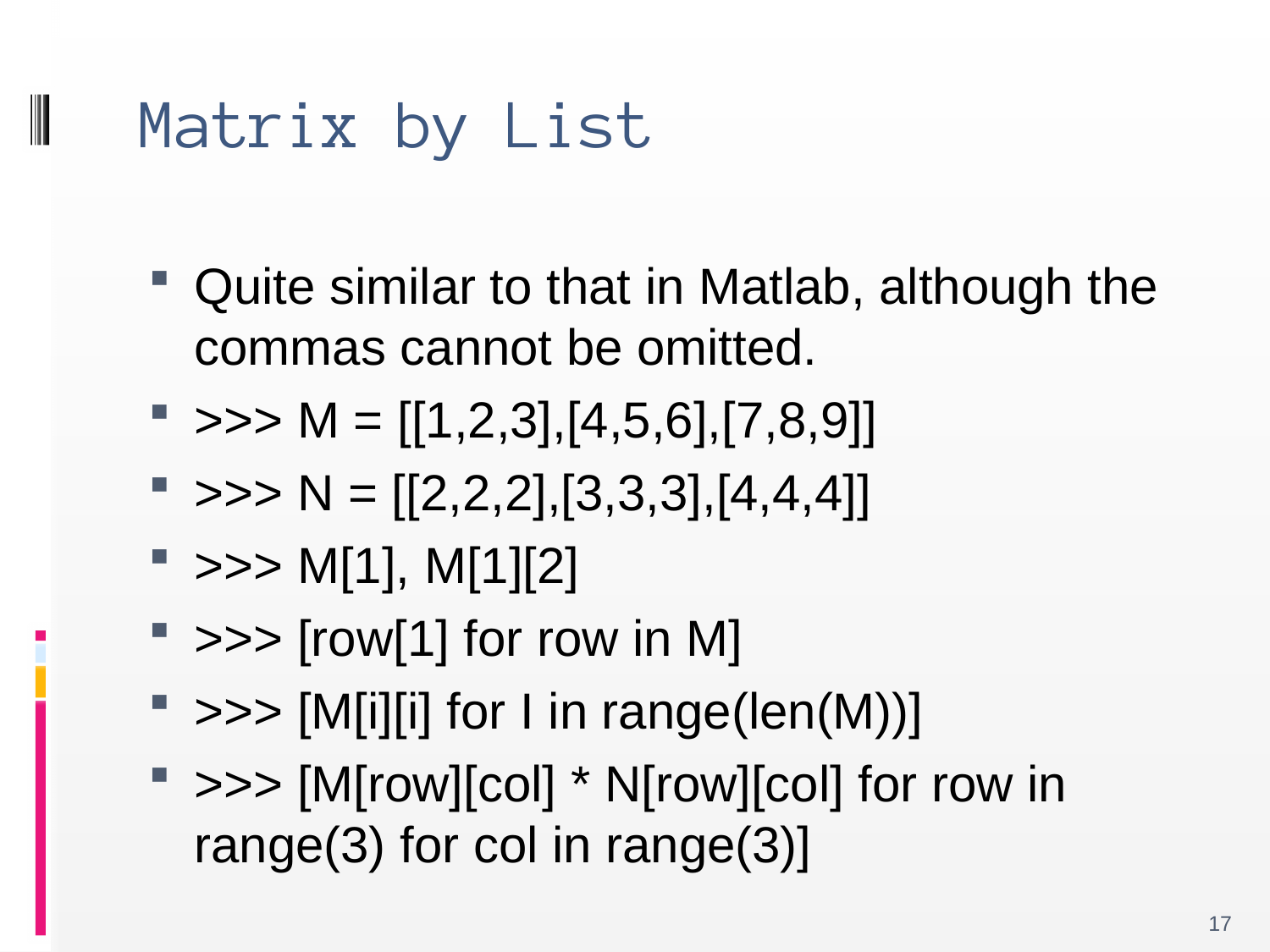

# Matrix by List
Quite similar to that in Matlab, although the commas cannot be omitted.
>>> M = [[1,2,3],[4,5,6],[7,8,9]]
>>> N = [[2,2,2],[3,3,3],[4,4,4]]
>>> M[1], M[1][2]
>>> [row[1] for row in M]
>>> [M[i][i] for I in range(len(M))]
>>> [M[row][col] * N[row][col] for row in range(3) for col in range(3)]
17